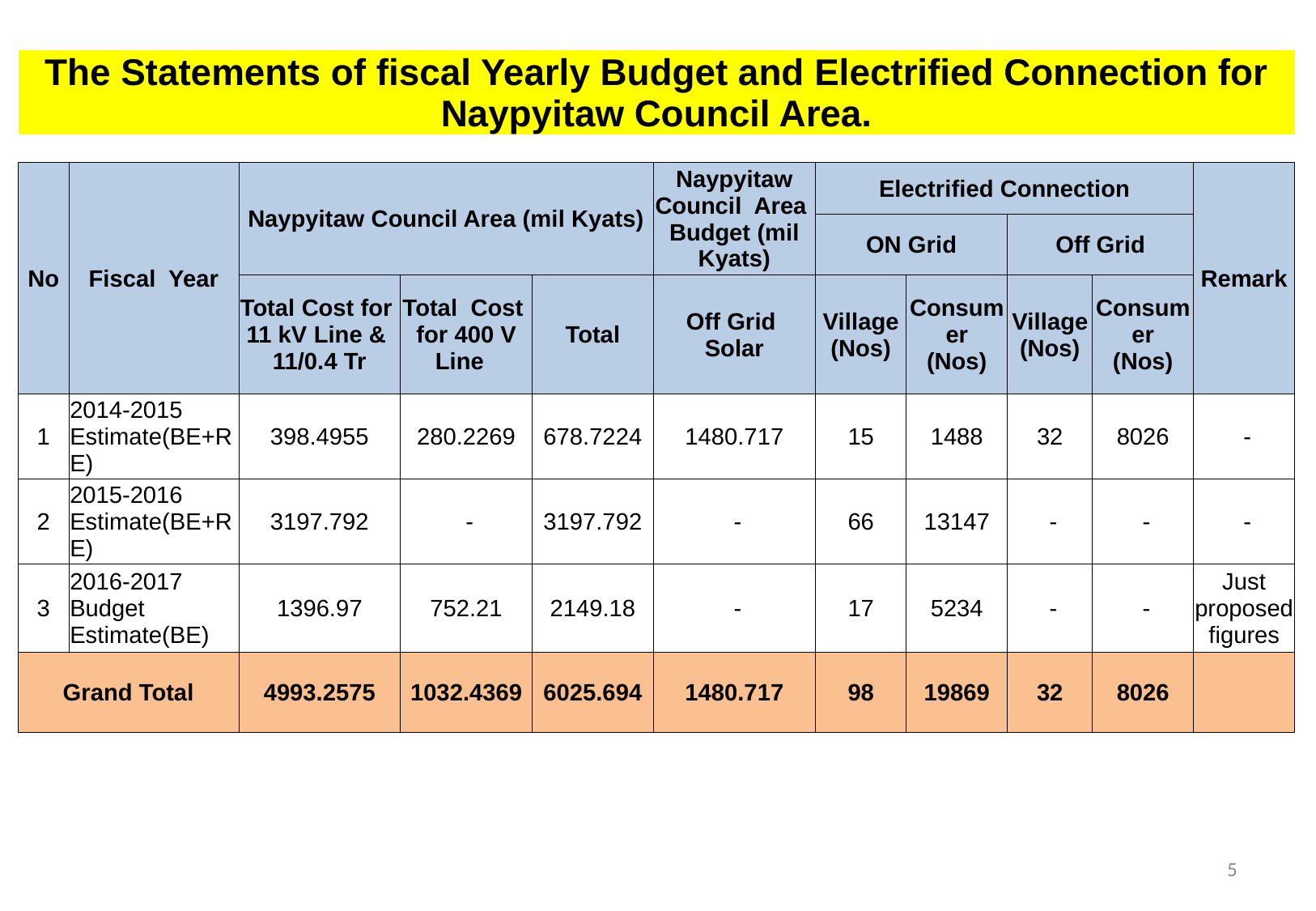

| The Statements of fiscal Yearly Budget and Electrified Connection for Naypyitaw Council Area. |  |  |  |  |  |  |  |  |  |  |  |
| --- | --- | --- | --- | --- | --- | --- | --- | --- | --- | --- | --- |
|  |  |  |  |  |  |  |  |  |  |  |  |
| No | Fiscal Year | Naypyitaw Council Area (mil Kyats) |  |  |  | Naypyitaw Council Area Budget (mil Kyats) | Electrified Connection |  |  |  | Remark |
|  |  |  |  |  |  |  | ON Grid |  | Off Grid |  |  |
|  |  | Total Cost for 11 kV Line & 11/0.4 Tr | Total Cost for 400 V Line |  | Total | Off Grid Solar | Village (Nos) | Consumer (Nos) | Village (Nos) | Consumer (Nos) |  |
| 1 | 2014-2015 Estimate(BE+RE) | 398.4955 | 280.2269 |  | 678.7224 | 1480.717 | 15 | 1488 | 32 | 8026 | - |
| 2 | 2015-2016 Estimate(BE+RE) | 3197.792 | - |  | 3197.792 | - | 66 | 13147 | - | - | - |
| 3 | 2016-2017 Budget Estimate(BE) | 1396.97 | 752.21 |  | 2149.18 | - | 17 | 5234 | - | - | Just proposed figures |
| Grand Total |  | 4993.2575 | 1032.4369 |  | 6025.694 | 1480.717 | 98 | 19869 | 32 | 8026 |  |
5